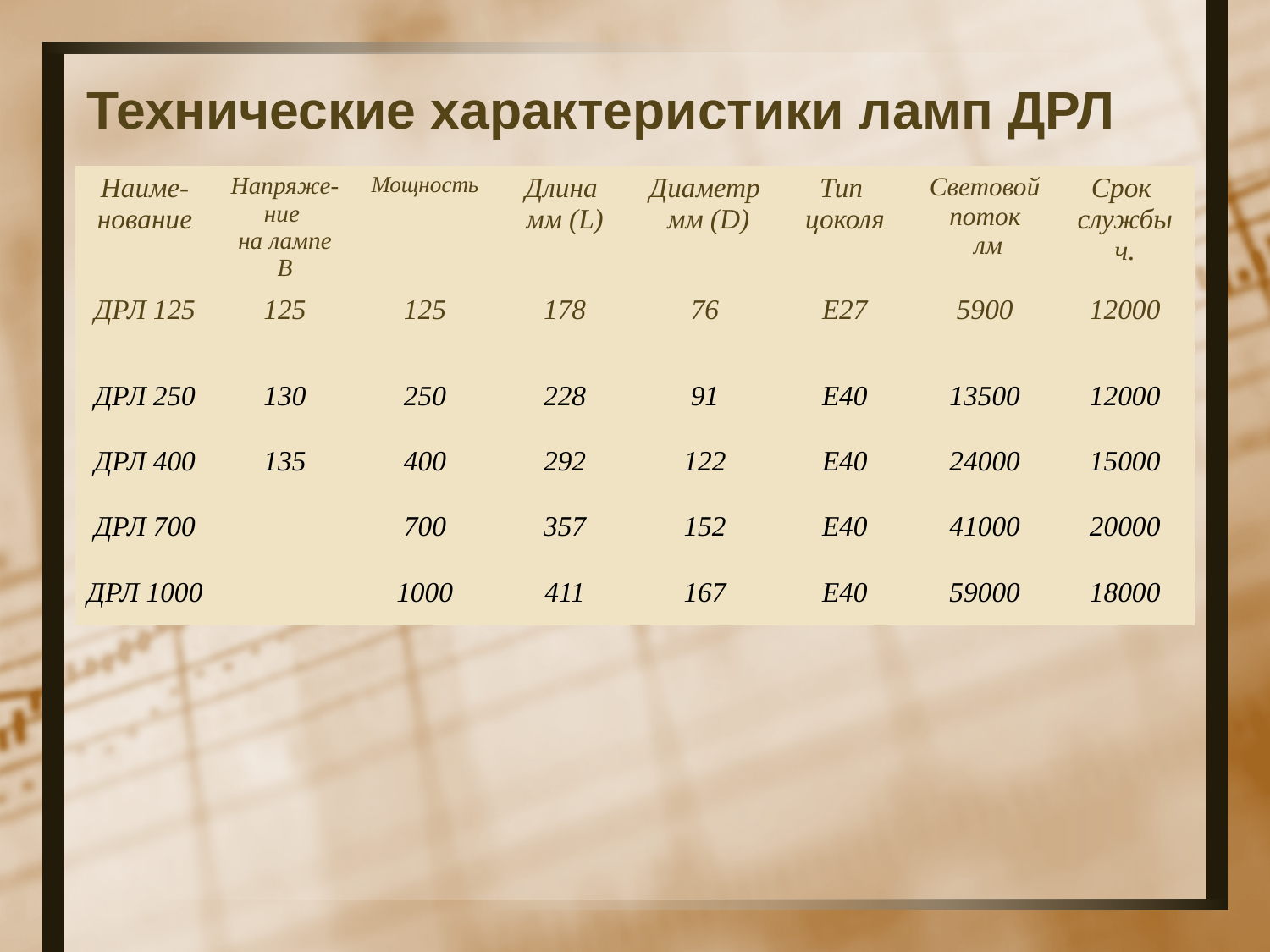

#
Технические характеристики ламп ДРЛ

| Наиме-нование | Напряже-ние на лампе В | Мощность | Длина мм (L) | Диаметр мм (D) | Тип цоколя | Световой поток лм | Срок службы ч. |
| --- | --- | --- | --- | --- | --- | --- | --- |
| ДРЛ 125 | 125 | 125 | 178 | 76 | E27 | 5900 | 12000 |
| ДРЛ 250 | 130 | 250 | 228 | 91 | Е40 | 13500 | 12000 |
| ДРЛ 400 | 135 | 400 | 292 | 122 | Е40 | 24000 | 15000 |
| ДРЛ 700 |  | 700 | 357 | 152 | Е40 | 41000 | 20000 |
| ДРЛ 1000 |  | 1000 | 411 | 167 | Е40 | 59000 | 18000 |